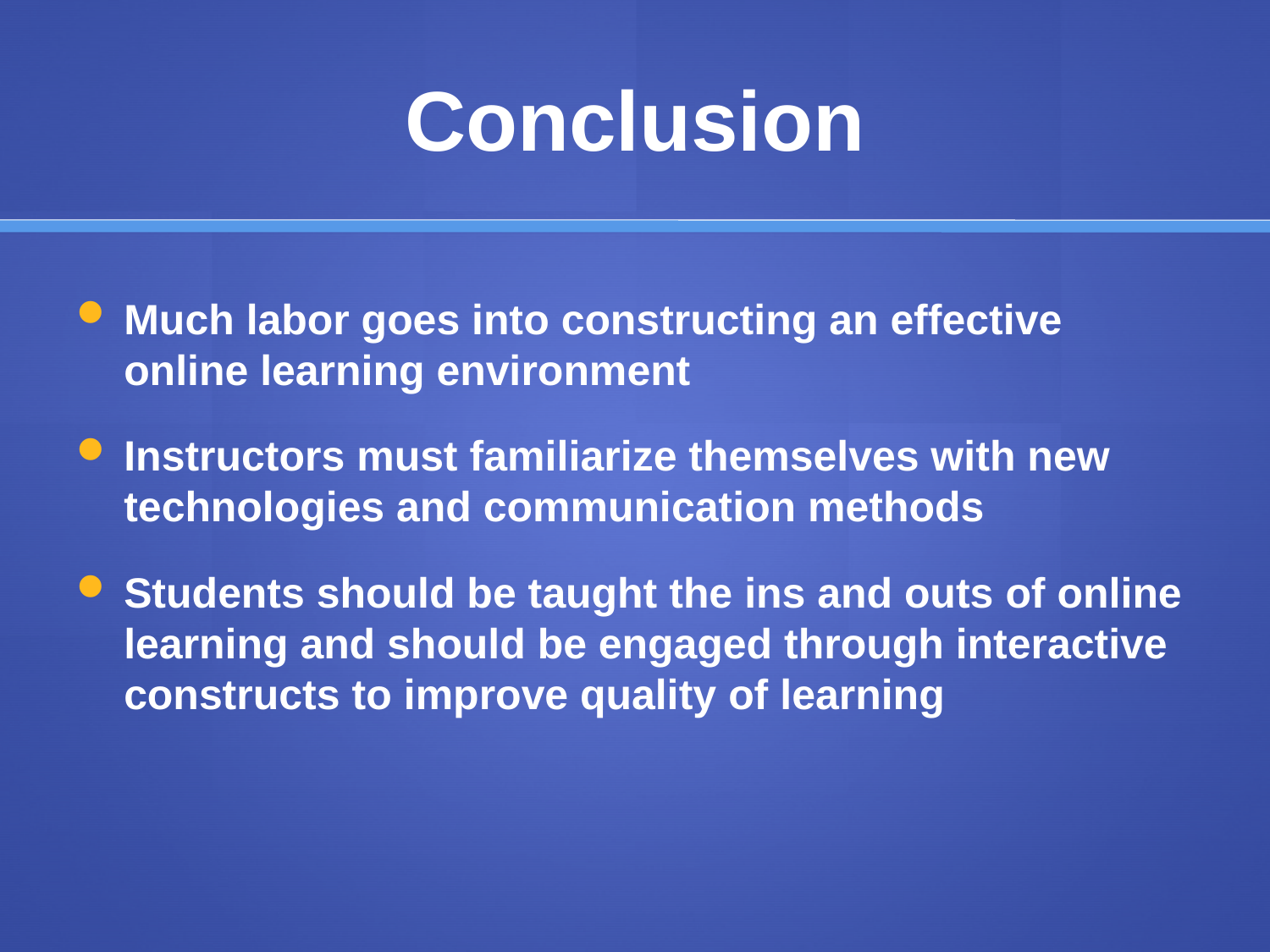

# Conclusion
Much labor goes into constructing an effective online learning environment
Instructors must familiarize themselves with new technologies and communication methods
Students should be taught the ins and outs of online learning and should be engaged through interactive constructs to improve quality of learning